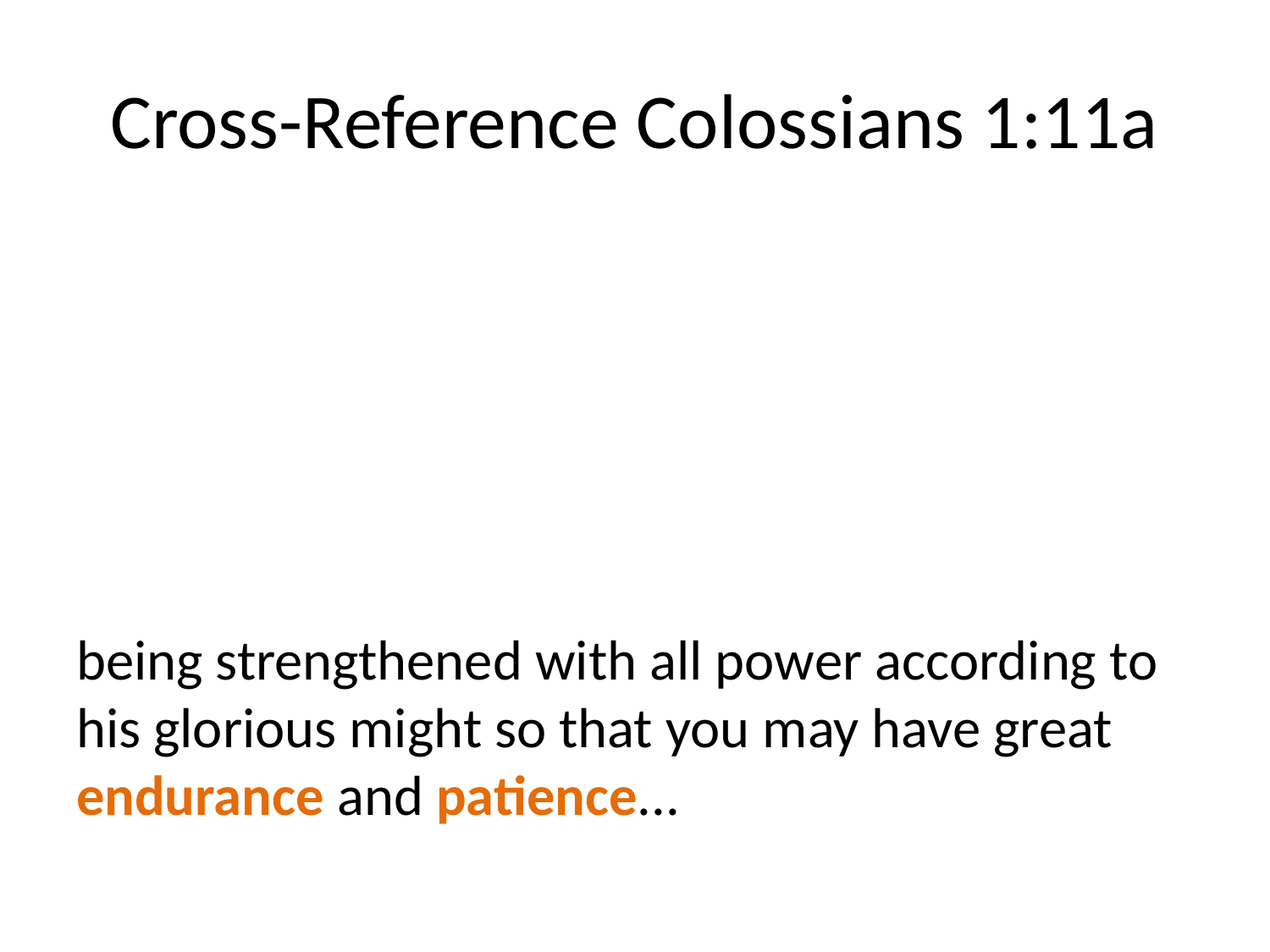

# Cross-Reference Colossians 1:11a

being strengthened with all power according to his glorious might so that you may have great endurance and patience...